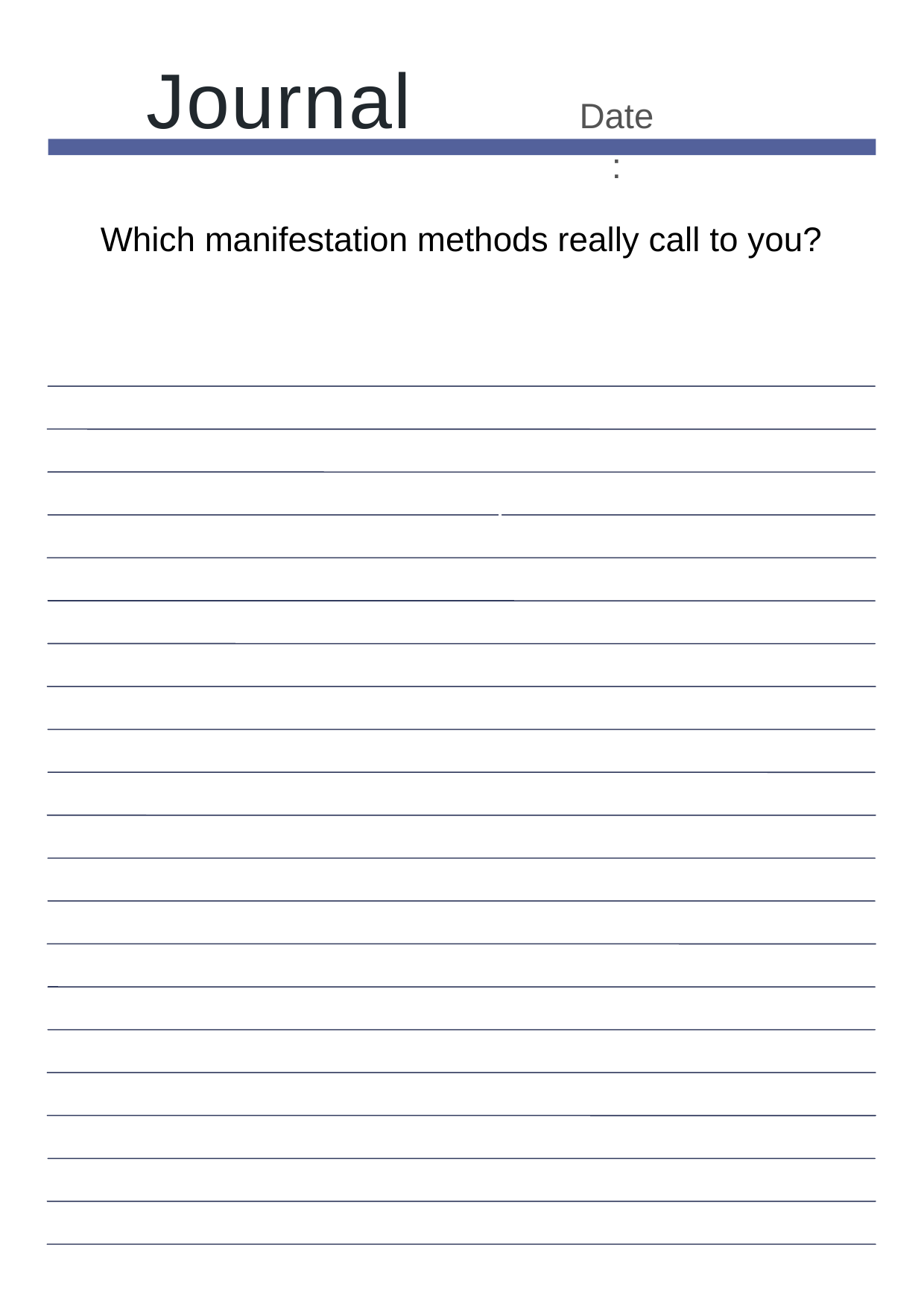

Journal
Date:

Which manifestation methods really call to you?

Journal Prompt Here